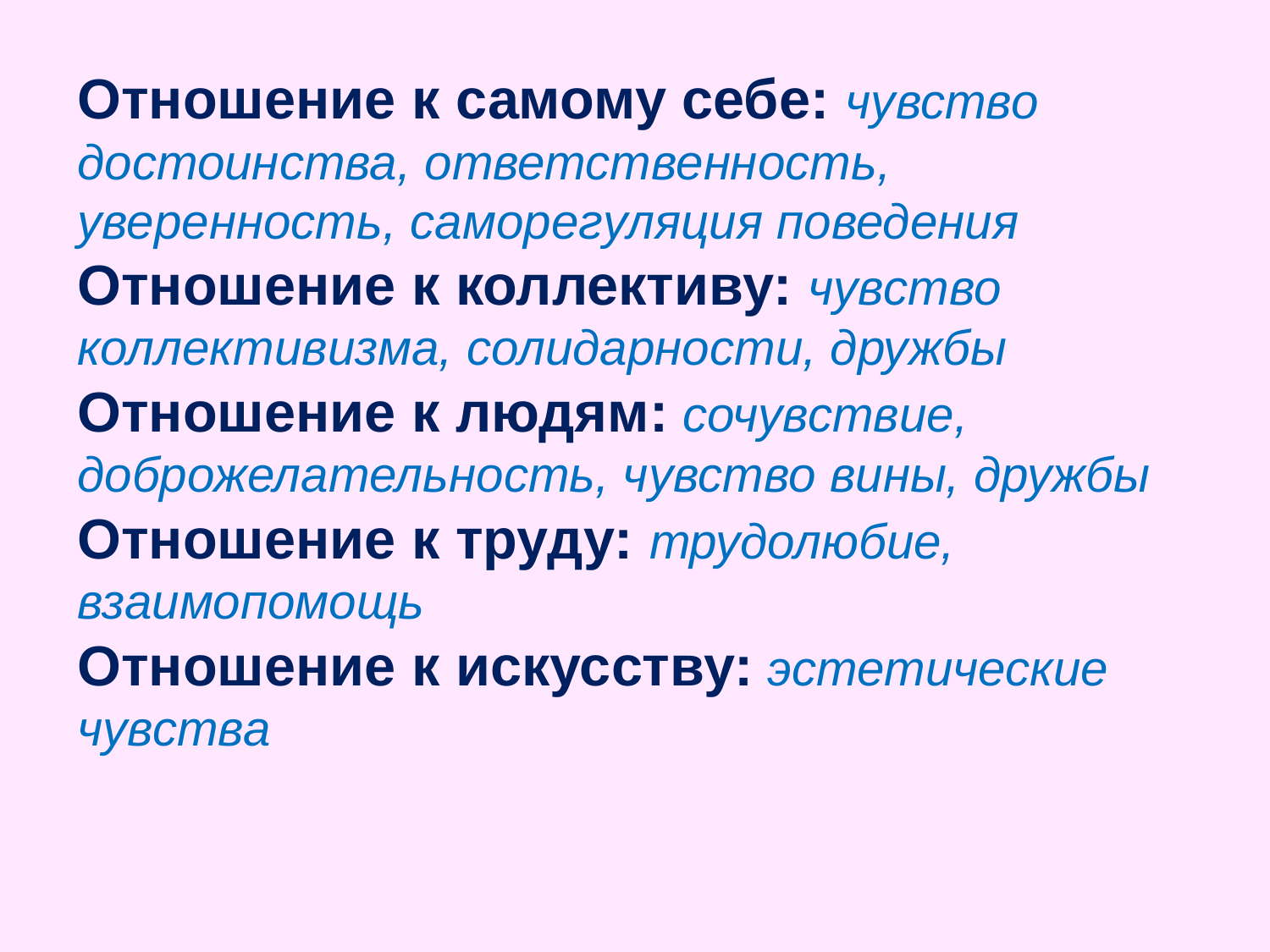

Отношение к самому себе: чувство достоинства, ответственность, уверенность, саморегуляция поведения
Отношение к коллективу: чувство коллективизма, солидарности, дружбы
Отношение к людям: сочувствие, доброжелательность, чувство вины, дружбы
Отношение к труду: трудолюбие, взаимопомощь
Отношение к искусству: эстетические чувства